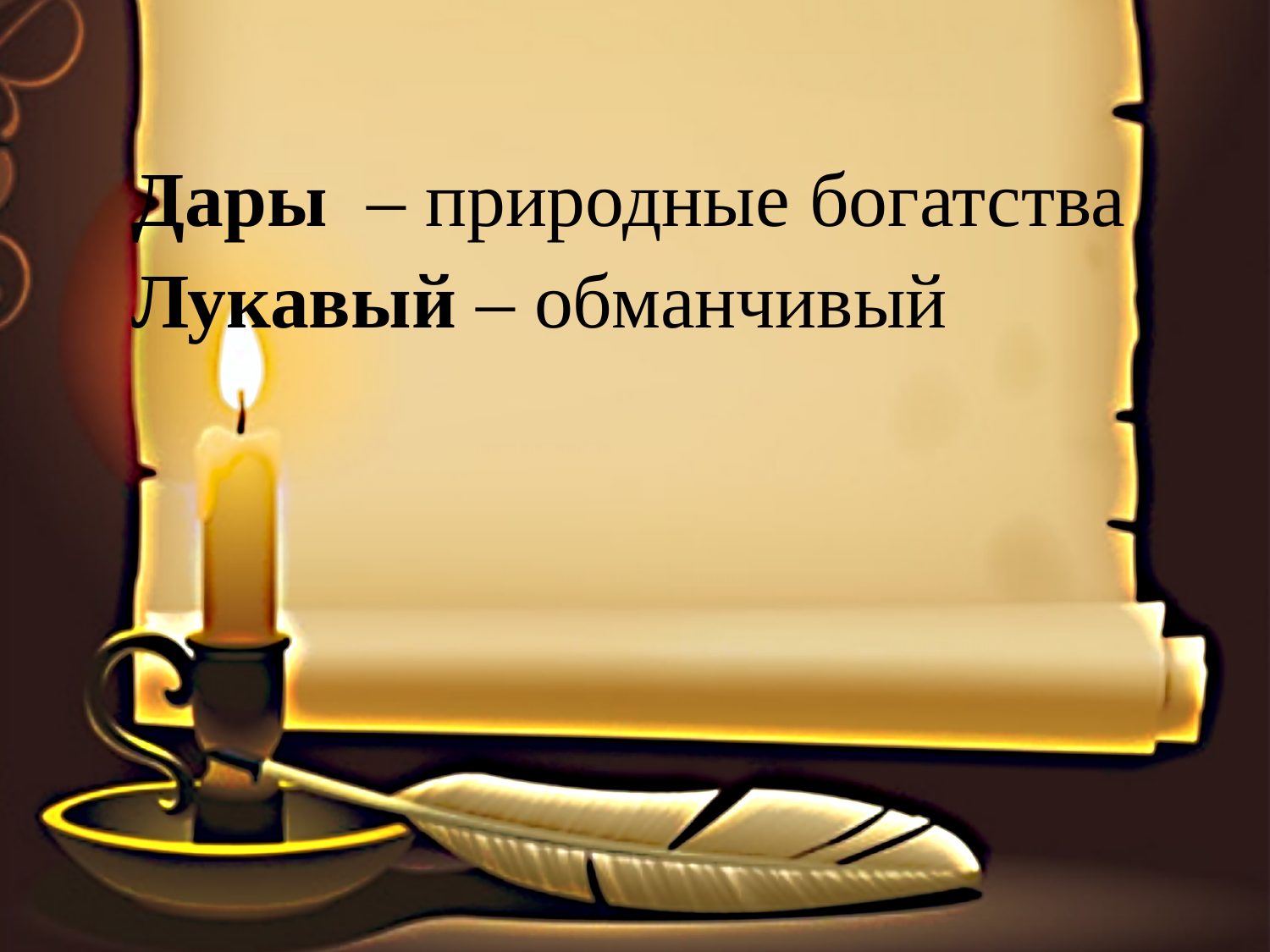

Дары  – природные богатства
Лукавый – обманчивый